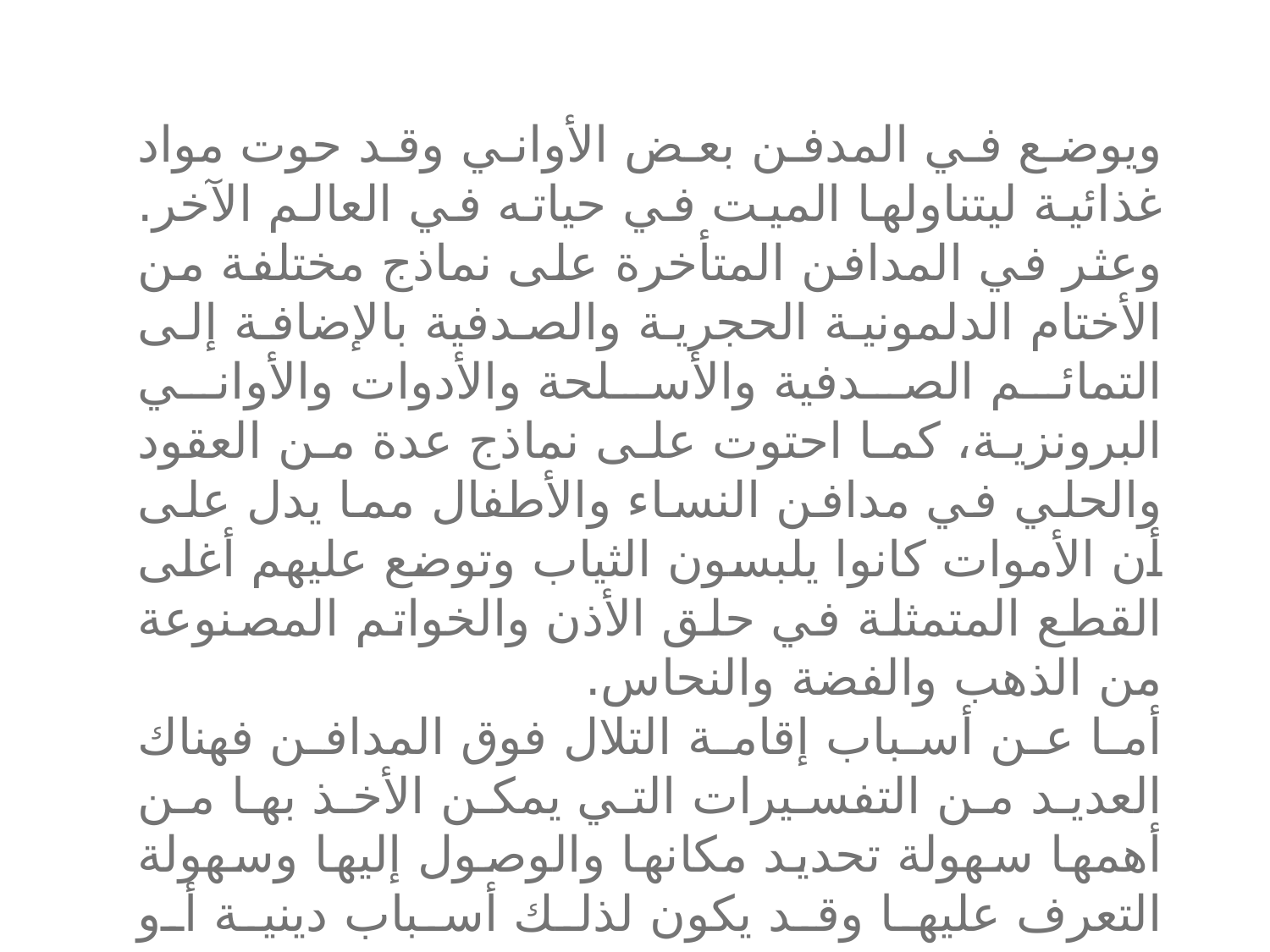

ويوضع في المدفن بعض الأواني وقد حوت مواد غذائية ليتناولها الميت في حياته في العالم الآخر. وعثر في المدافن المتأخرة على نماذج مختلفة من الأختام الدلمونية الحجرية والصدفية بالإضافة إلى التمائم الصدفية والأسلحة والأدوات والأواني البرونزية، كما احتوت على نماذج عدة من العقود والحلي في مدافن النساء والأطفال مما يدل على أن الأموات كانوا يلبسون الثياب وتوضع عليهم أغلى القطع المتمثلة في حلق الأذن والخواتم المصنوعة من الذهب والفضة والنحاس.
أما عن أسباب إقامة التلال فوق المدافن فهناك العديد من التفسيرات التي يمكن الأخذ بها من أهمها سهولة تحديد مكانها والوصول إليها وسهولة التعرف عليها وقد يكون لذلك أسباب دينية أو هندسية.